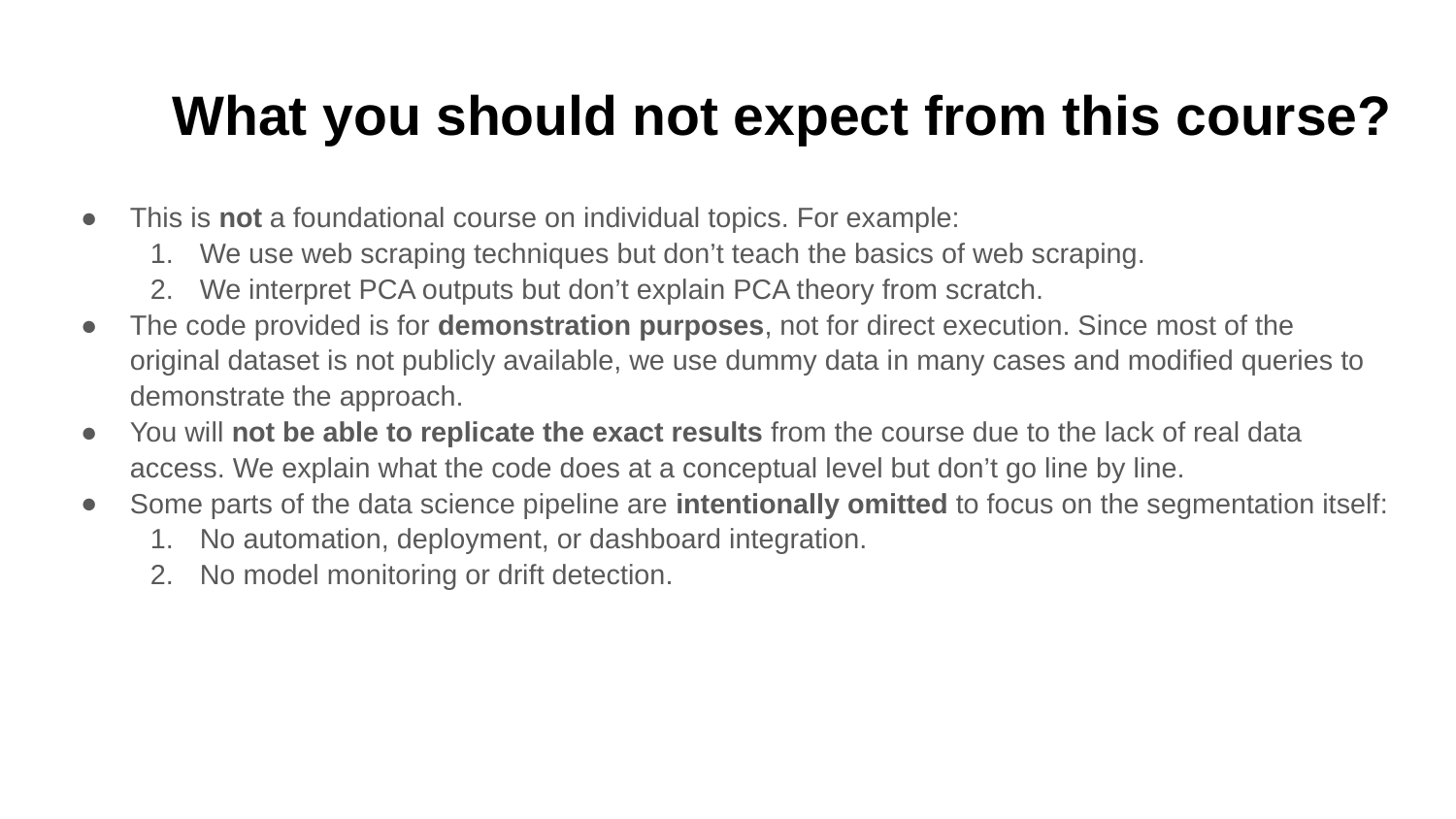

# What you should not expect from this course?
This is not a foundational course on individual topics. For example:
We use web scraping techniques but don’t teach the basics of web scraping.
We interpret PCA outputs but don’t explain PCA theory from scratch.
The code provided is for demonstration purposes, not for direct execution. Since most of the original dataset is not publicly available, we use dummy data in many cases and modified queries to demonstrate the approach.
You will not be able to replicate the exact results from the course due to the lack of real data access. We explain what the code does at a conceptual level but don’t go line by line.
Some parts of the data science pipeline are intentionally omitted to focus on the segmentation itself:
No automation, deployment, or dashboard integration.
No model monitoring or drift detection.